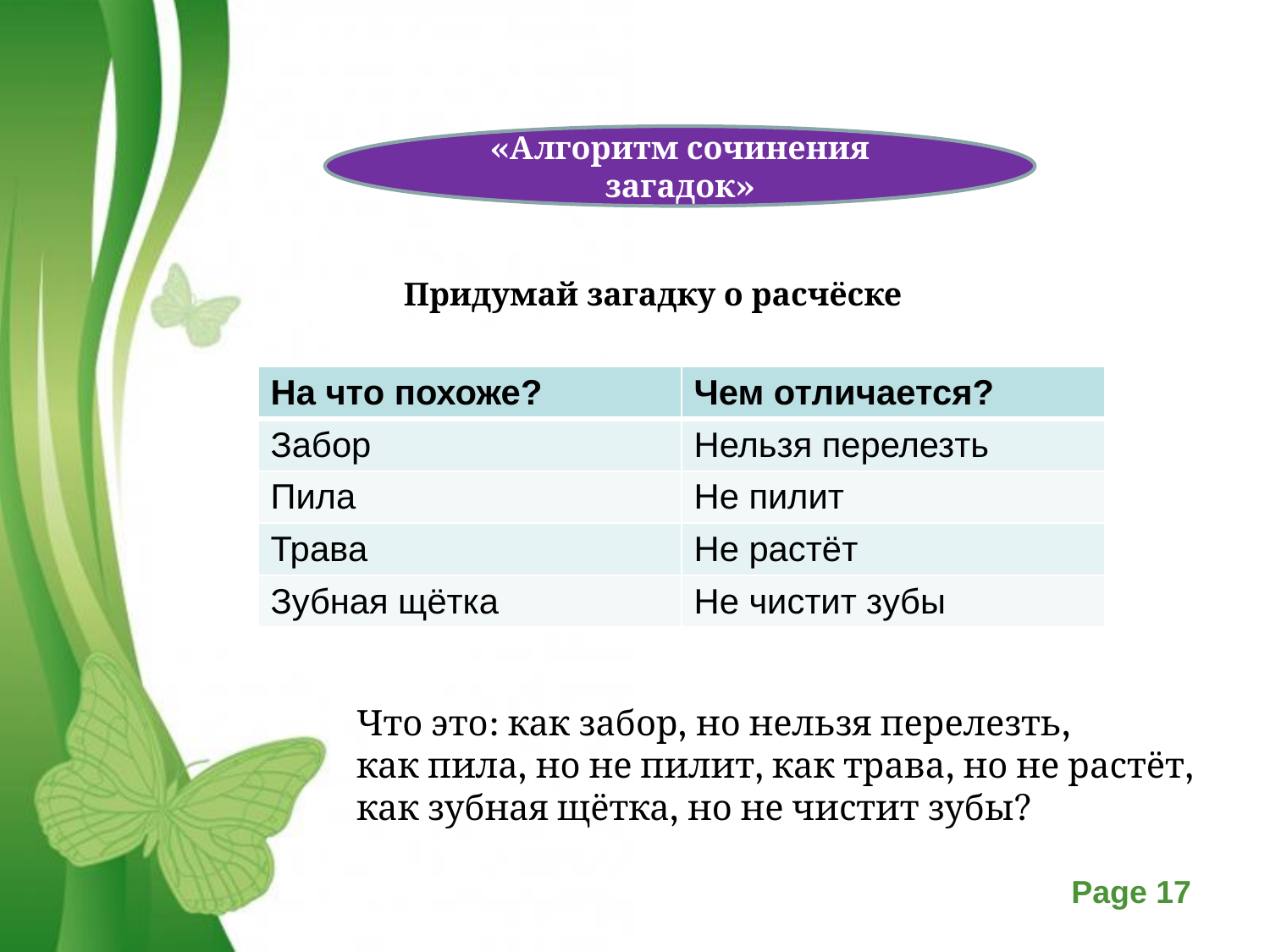

«Алгоритм сочинения загадок»
Придумай загадку о расчёске
| На что похоже? | Чем отличается? |
| --- | --- |
| Забор | Нельзя перелезть |
| Пила | Не пилит |
| Трава | Не растёт |
| Зубная щётка | Не чистит зубы |
Что это: как забор, но нельзя перелезть,
как пила, но не пилит, как трава, но не растёт,
как зубная щётка, но не чистит зубы?